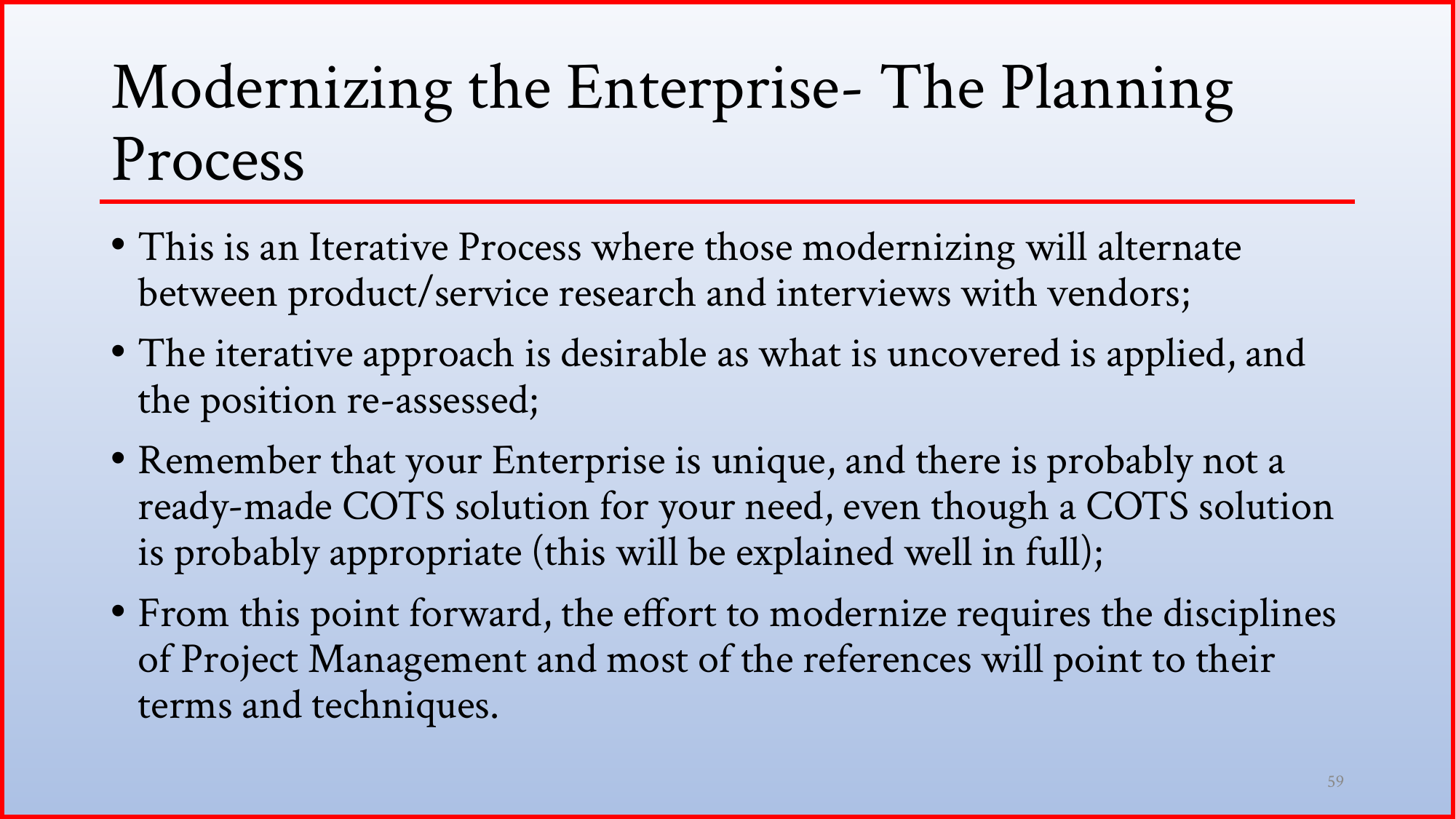

# Modernizing the Enterprise- The Planning Process
This is an Iterative Process where those modernizing will alternate between product/service research and interviews with vendors;
The iterative approach is desirable as what is uncovered is applied, and the position re-assessed;
Remember that your Enterprise is unique, and there is probably not a ready-made COTS solution for your need, even though a COTS solution is probably appropriate (this will be explained well in full);
From this point forward, the effort to modernize requires the disciplines of Project Management and most of the references will point to their terms and techniques.
59